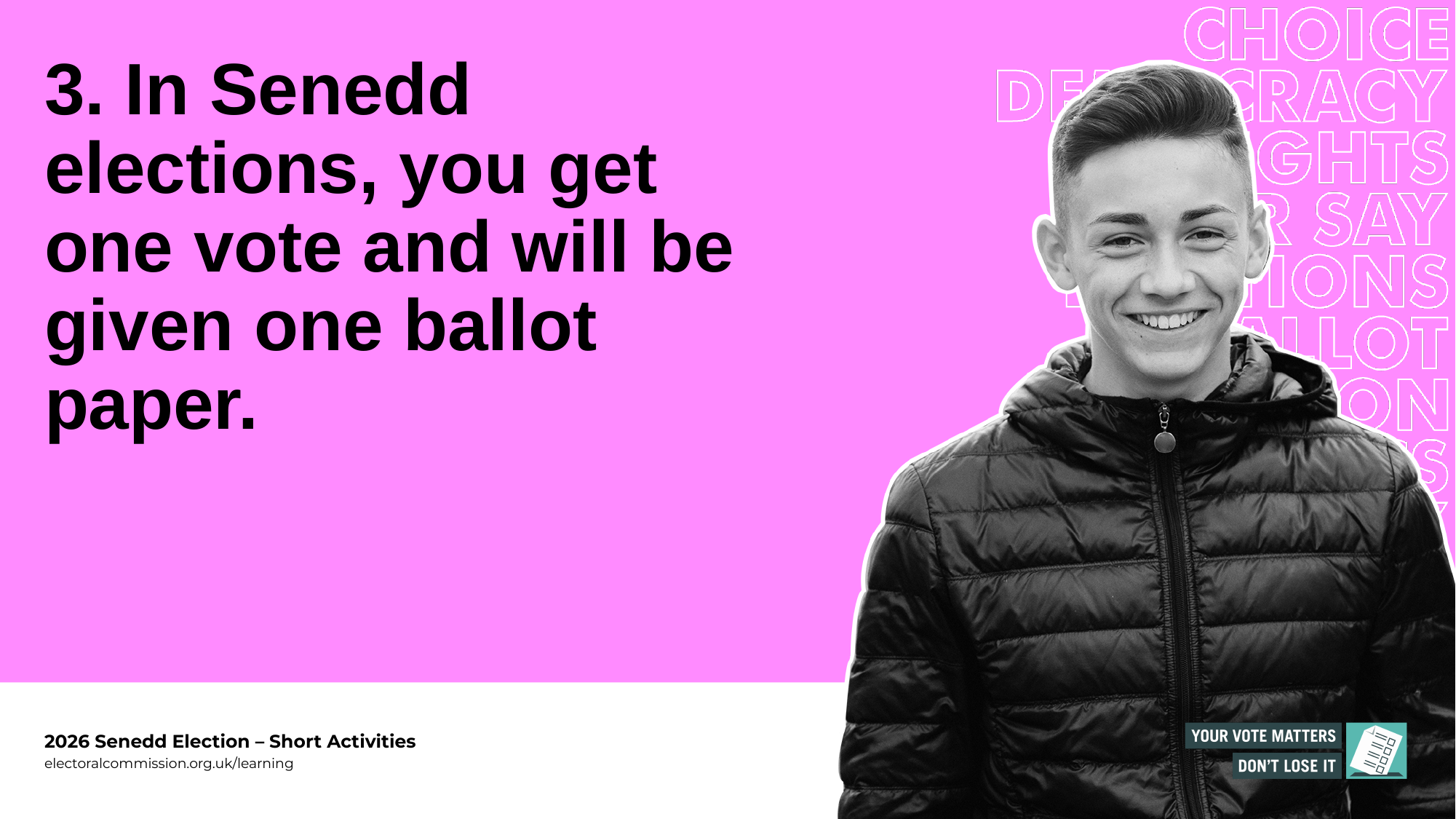

# 3. In Senedd elections, you get one vote and will be given one ballot paper.

2026 Senedd Election – Short Activities